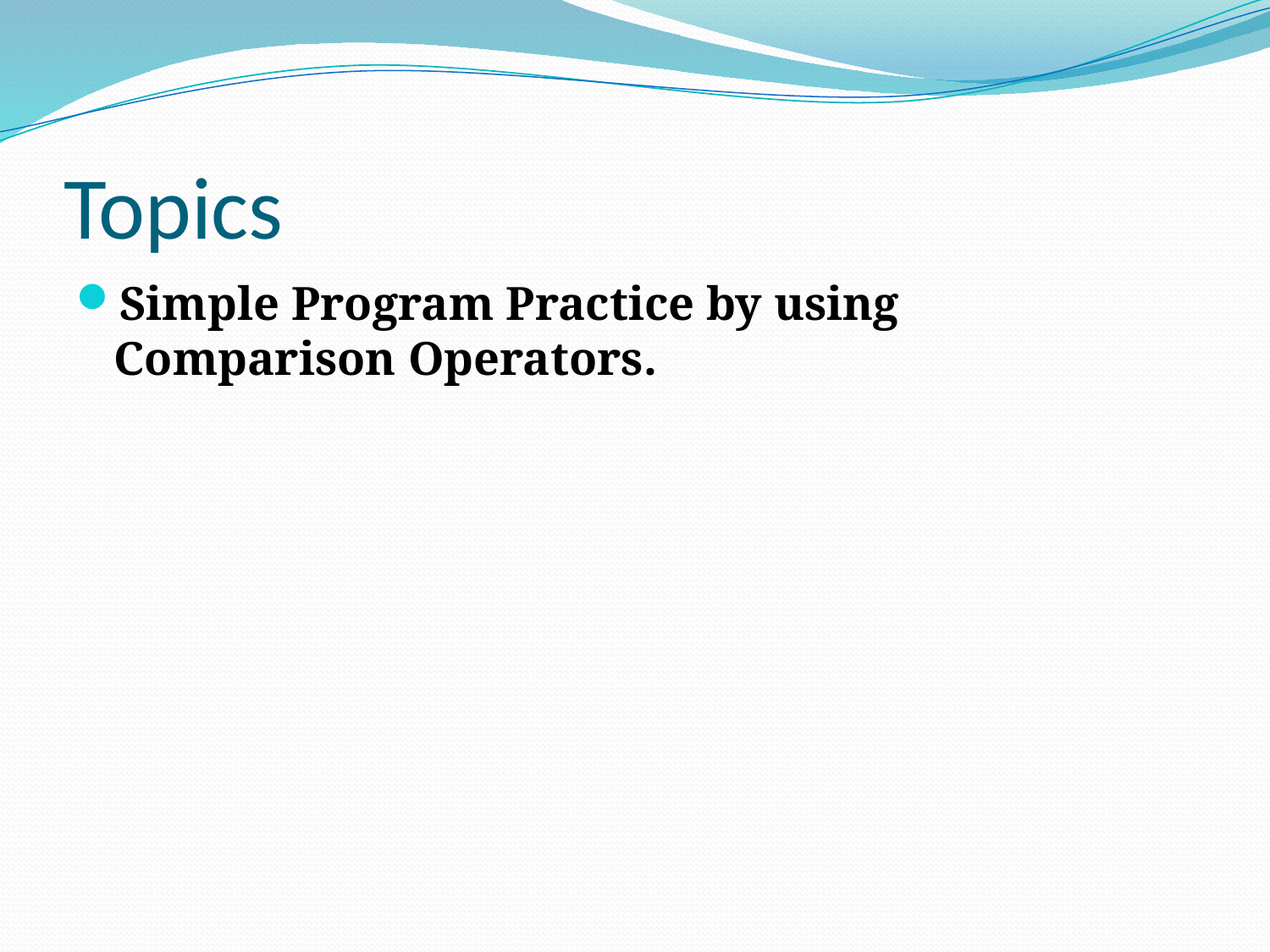

# Topics
Simple Program Practice by using Comparison Operators.